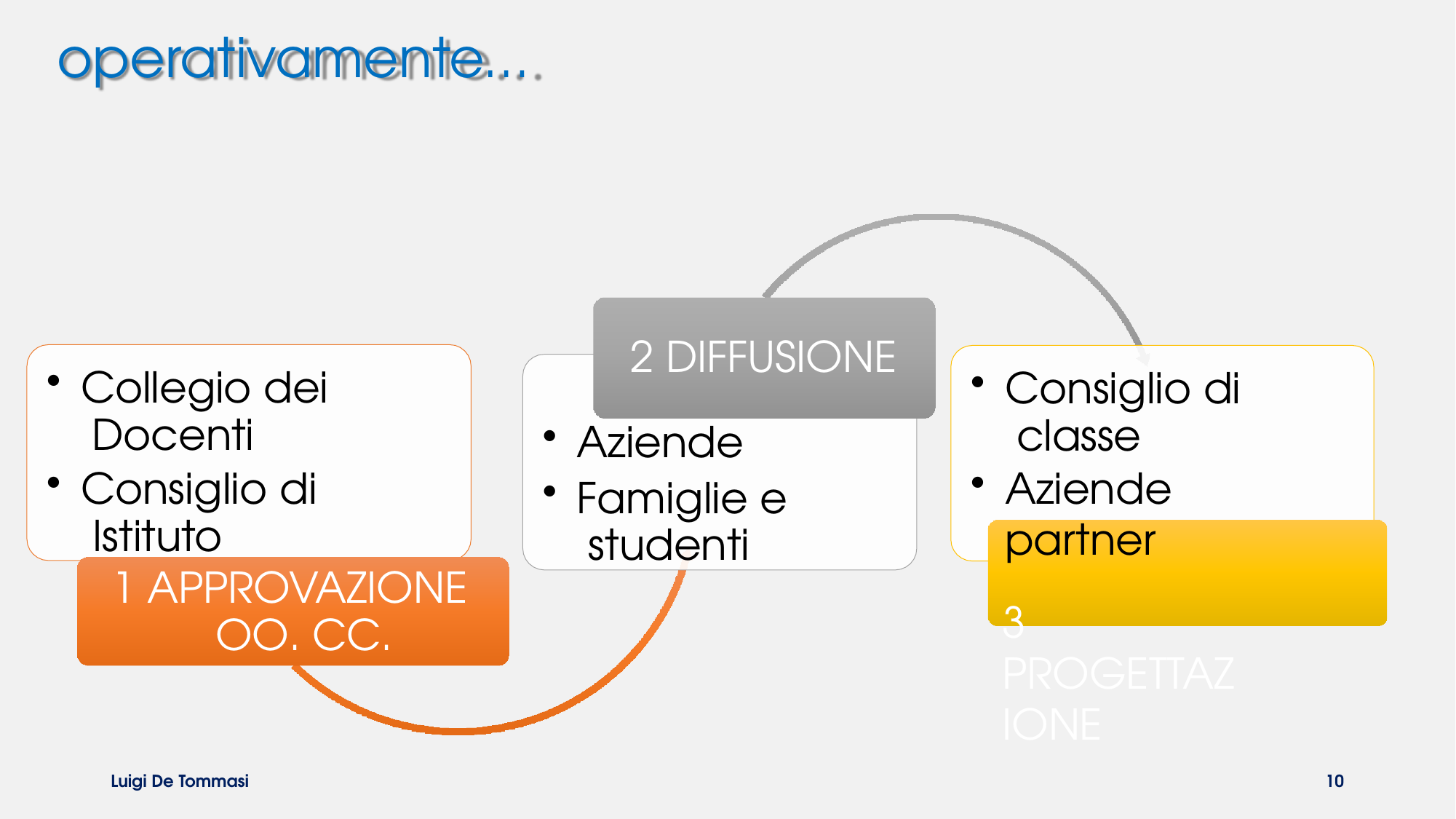

# operativamente…

2 DIFFUSIONE
Aziende
Famiglie e  studenti

Collegio dei  Docenti
Consiglio di  Istituto
1 APPROVAZIONE  OO. CC.
Consiglio di  classe
Aziende partner
3 PROGETTAZIONE

Luigi De Tommasi
10